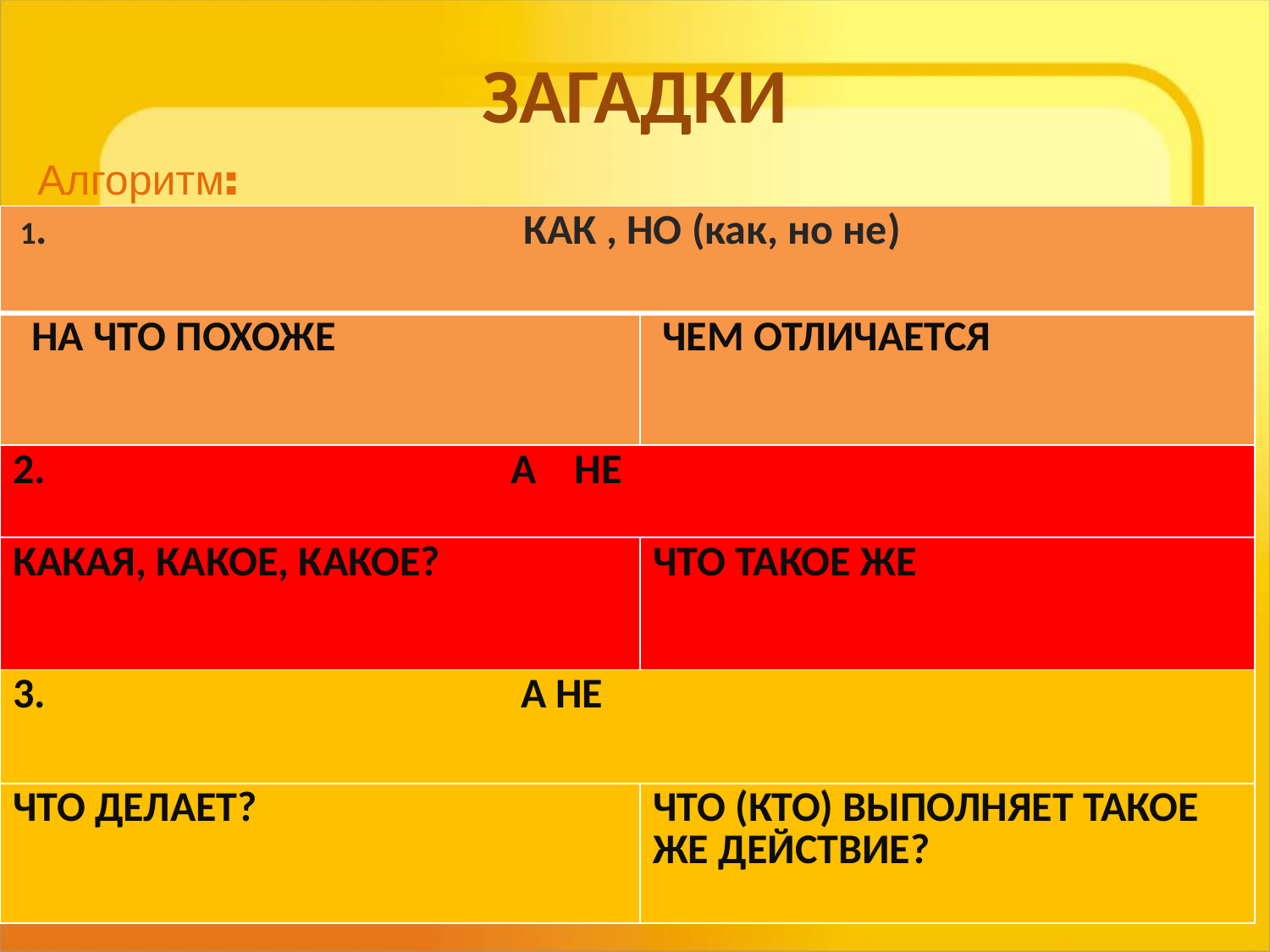

# ЗАГАДКИ
Алгоритм:
| 1. КАК , НО (как, но не) |  |
| --- | --- |
| НА ЧТО ПОХОЖЕ | ЧЕМ ОТЛИЧАЕТСЯ |
| 2. А НЕ |  |
| КАКАЯ, КАКОЕ, КАКОЕ? | ЧТО ТАКОЕ ЖЕ |
| 3. А НЕ |  |
| ЧТО ДЕЛАЕТ? | ЧТО (КТО) ВЫПОЛНЯЕТ ТАКОЕ ЖЕ ДЕЙСТВИЕ? |